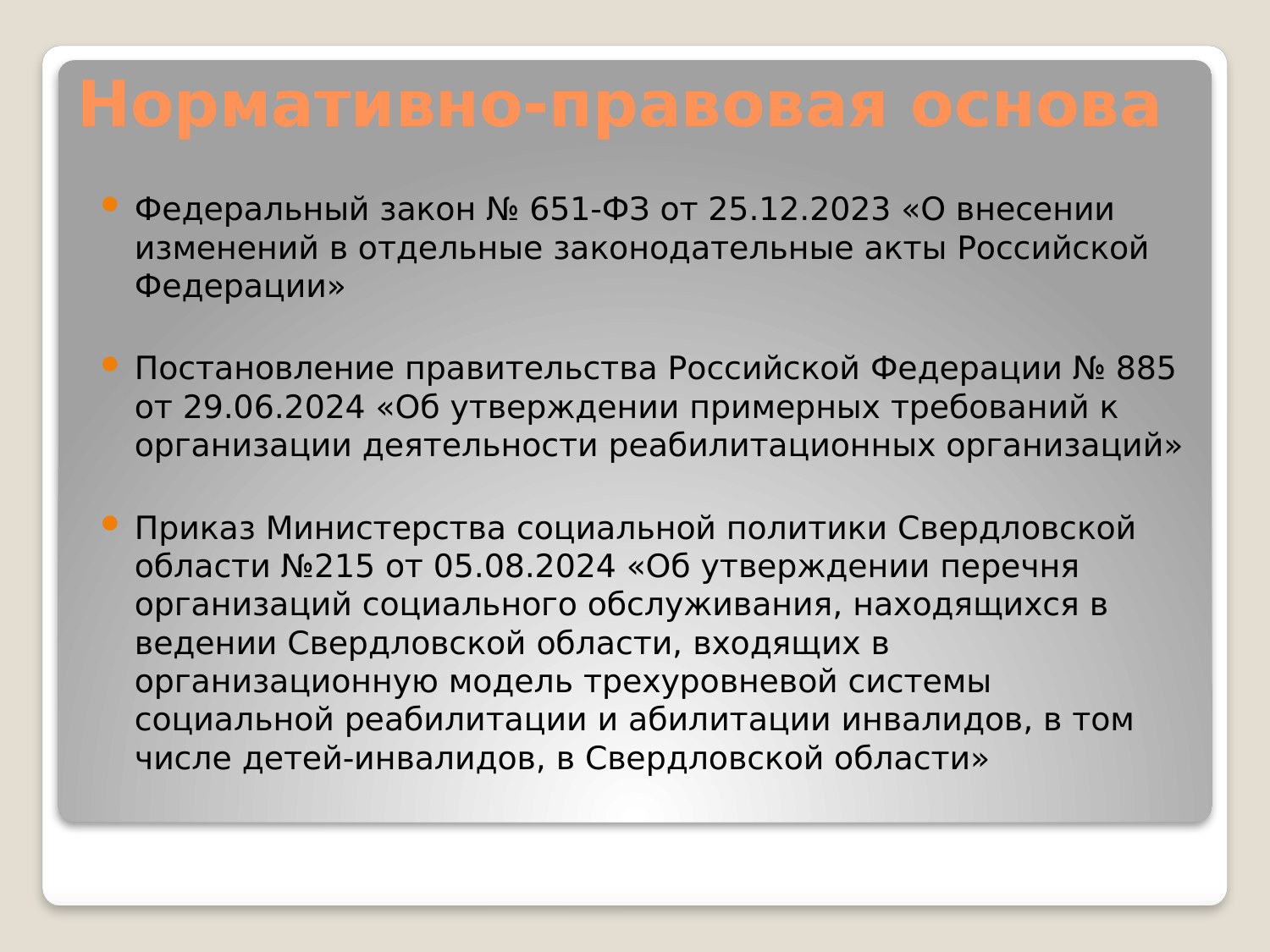

# Нормативно-правовая основа
Федеральный закон № 651-ФЗ от 25.12.2023 «О внесении изменений в отдельные законодательные акты Российской Федерации»

Постановление правительства Российской Федерации № 885 от 29.06.2024 «Об утверждении примерных требований к организации деятельности реабилитационных организаций»

Приказ Министерства социальной политики Свердловской области №215 от 05.08.2024 «Об утверждении перечня организаций социального обслуживания, находящихся в ведении Свердловской области, входящих в организационную модель трехуровневой системы социальной реабилитации и абилитации инвалидов, в том числе детей-инвалидов, в Свердловской области»